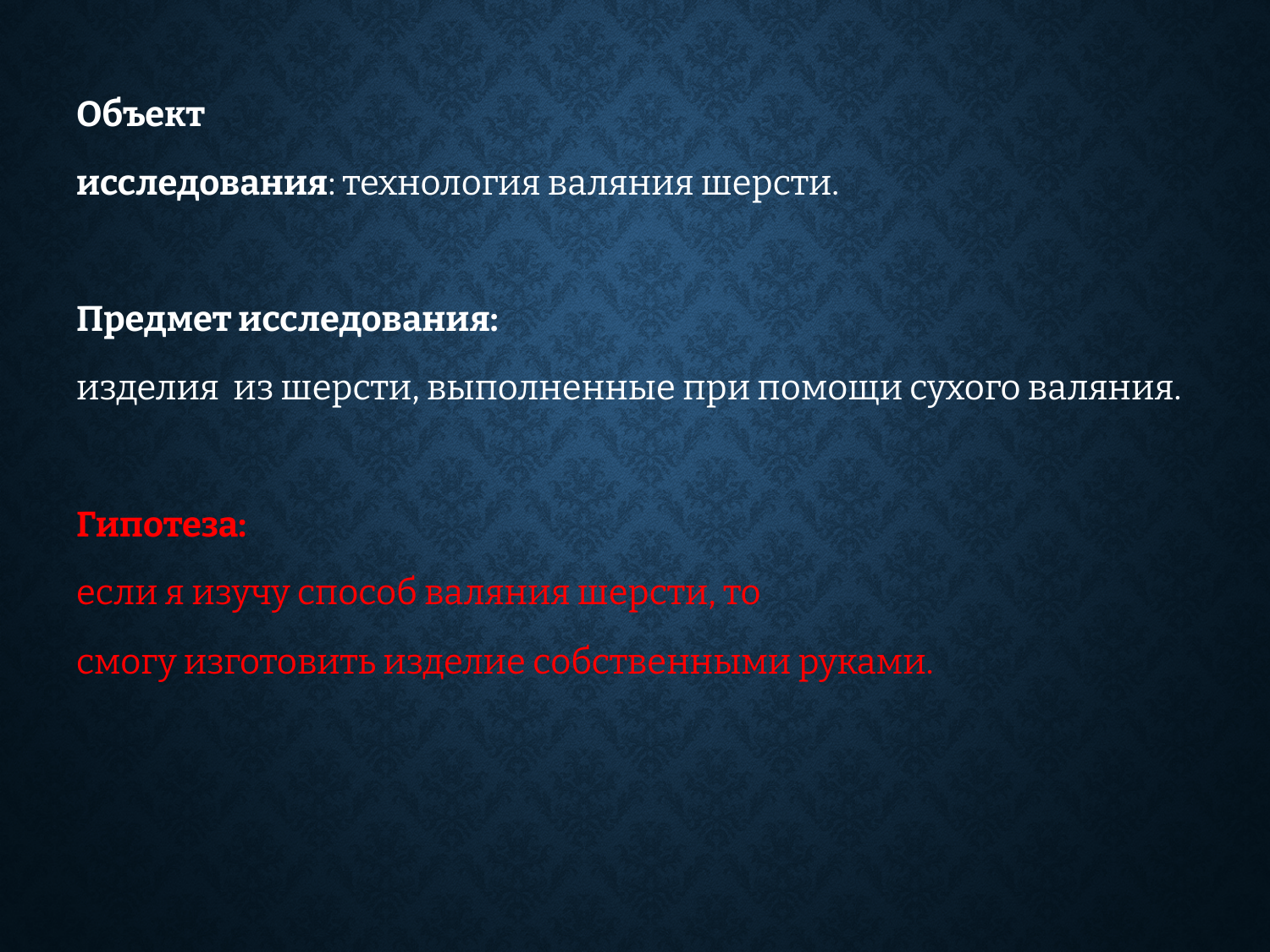

#
Объект
исследования: технология валяния шерсти.

Предмет исследования:
изделия  из шерсти, выполненные при помощи сухого валяния.

Гипотеза:
если я изучу способ валяния шерсти, то
смогу изготовить изделие собственными руками.